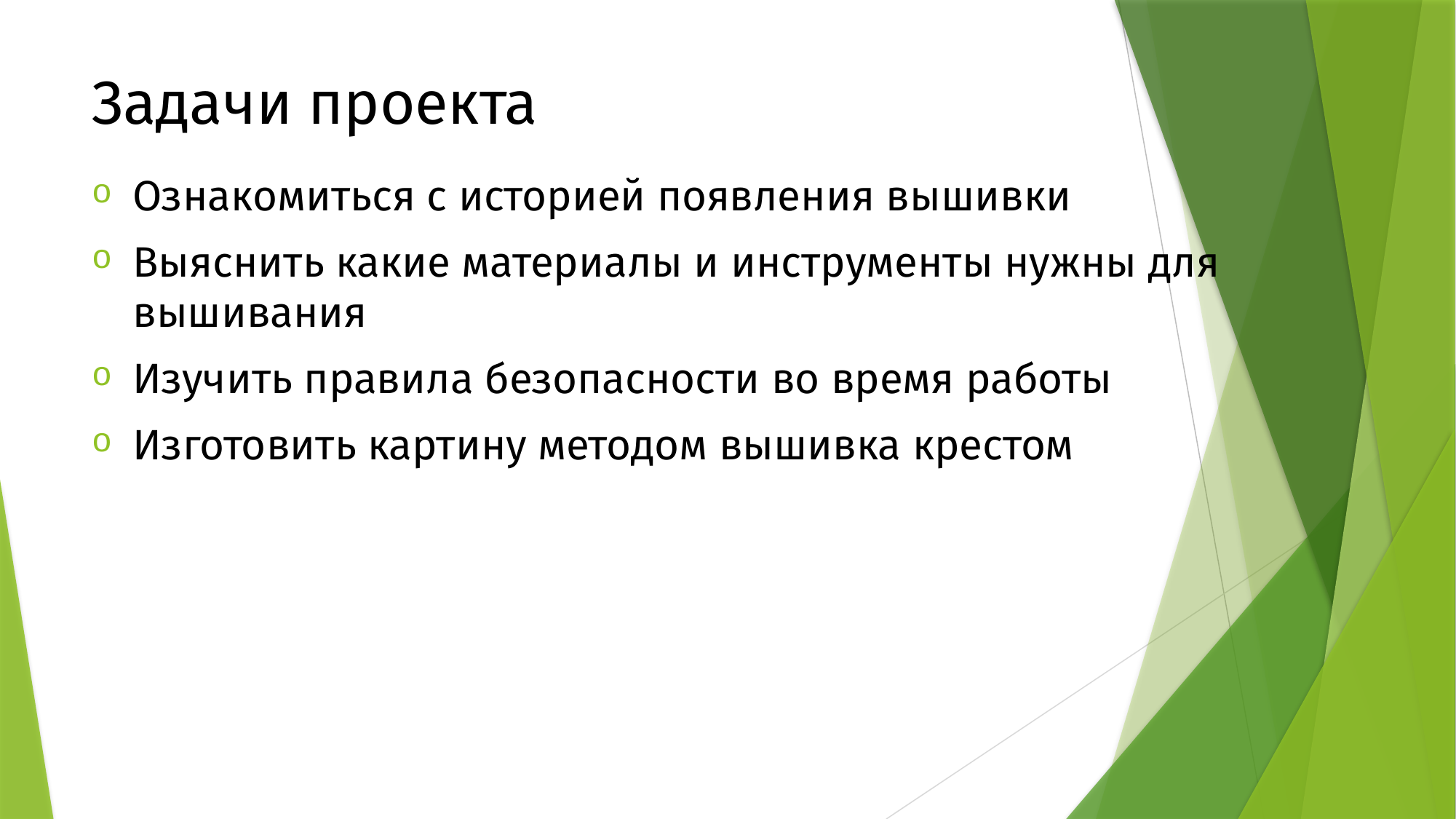

# Задачи проекта
Ознакомиться с историей появления вышивки
Выяснить какие материалы и инструменты нужны для вышивания
Изучить правила безопасности во время работы
Изготовить картину методом вышивка крестом